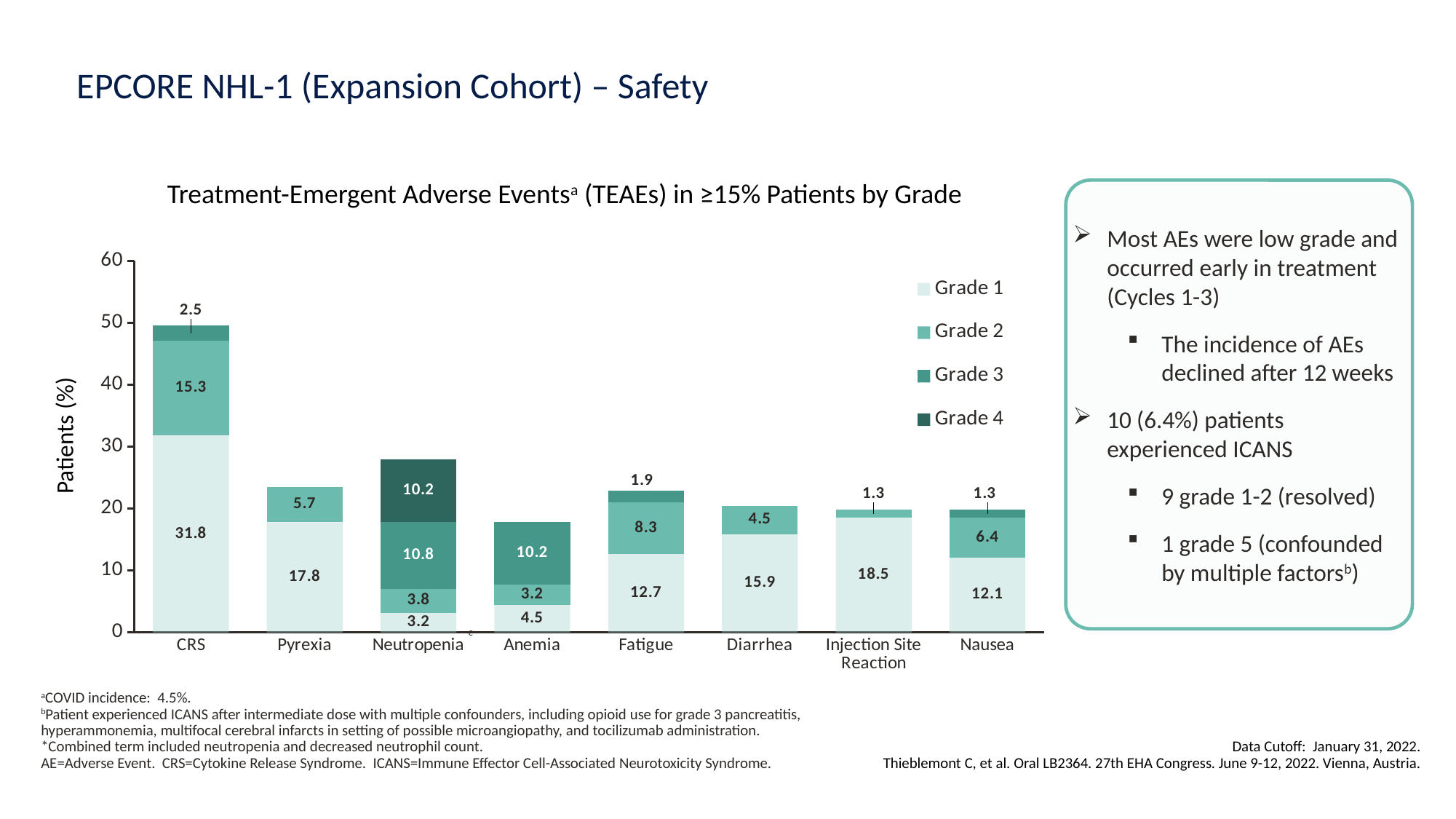

# EPCORE NHL-1 (Expansion Cohort) – Safety

Treatment-Emergent Adverse Eventsa (TEAEs) in ≥15% Patients by Grade

### Chart

| Category | Grade 1 | Grade 2 | Grade 3 | Grade 4 |
|---|---|---|---|---|
| CRS | 31.8 | 15.3 | 2.5 | None |
| Pyrexia | 17.8 | 5.7 | None | None |
| Neutropenia | 3.2 | 3.8 | 10.8 | 10.2 |
| Anemia | 4.5 | 3.2 | 10.2 | None |
| Fatigue | 12.7 | 8.3 | 1.9 | None |
| Diarrhea | 15.9 | 4.5 | None | None |
| Injection Site Reaction | 18.5 | 1.3 | None | None |
| Nausea | 12.1 | 6.4 | 1.3 | None |
Patients (%)
Most AEs were low grade and occurred early in treatment (Cycles 1-3)
The incidence of AEs declined after 12 weeks
10 (6.4%) patients experienced ICANS
9 grade 1-2 (resolved)
1 grade 5 (confounded by multiple factorsb)
c
aCOVID incidence:  4.5%.
bPatient experienced ICANS after intermediate dose with multiple confounders, including opioid use for grade 3 pancreatitis, hyperammonemia, multifocal cerebral infarcts in setting of possible microangiopathy, and tocilizumab administration.
*Combined term included neutropenia and decreased neutrophil count.
AE=Adverse Event.  CRS=Cytokine Release Syndrome.  ICANS=Immune Effector Cell-Associated Neurotoxicity Syndrome.
Data Cutoff:  January 31, 2022.
Thieblemont C, et al. Oral LB2364. 27th EHA Congress. June 9-12, 2022. Vienna, Austria.